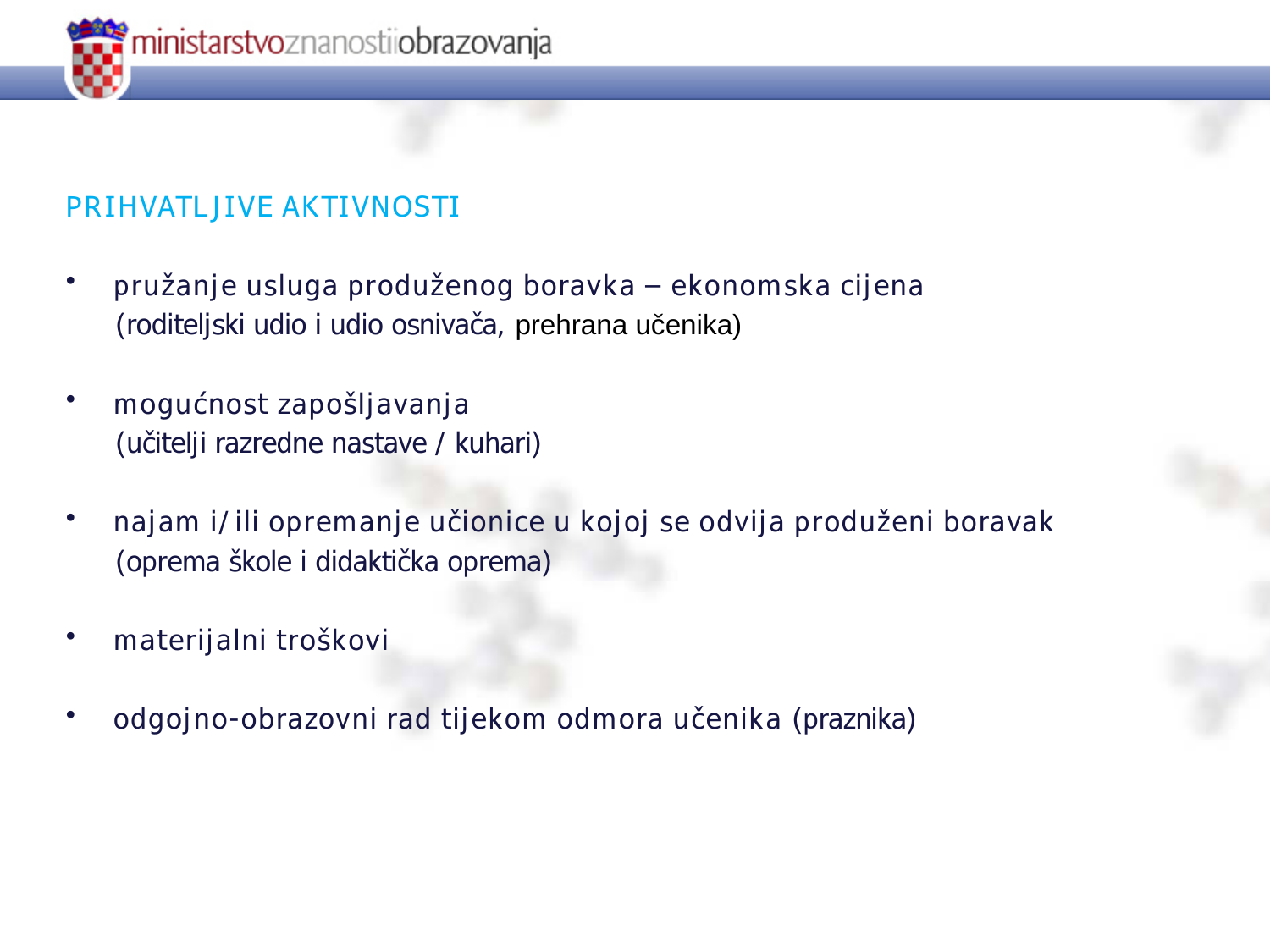

PRIHVATLJIVE AKTIVNOSTI

pružanje usluga produženog boravka – ekonomska cijena
(roditeljski udio i udio osnivača, prehrana učenika)

mogućnost zapošljavanja
(učitelji razredne nastave / kuhari)

najam i/ili opremanje učionice u kojoj se odvija produženi boravak
(oprema škole i didaktička oprema)

materijalni troškovi

odgojno-obrazovni rad tijekom odmora učenika (praznika)